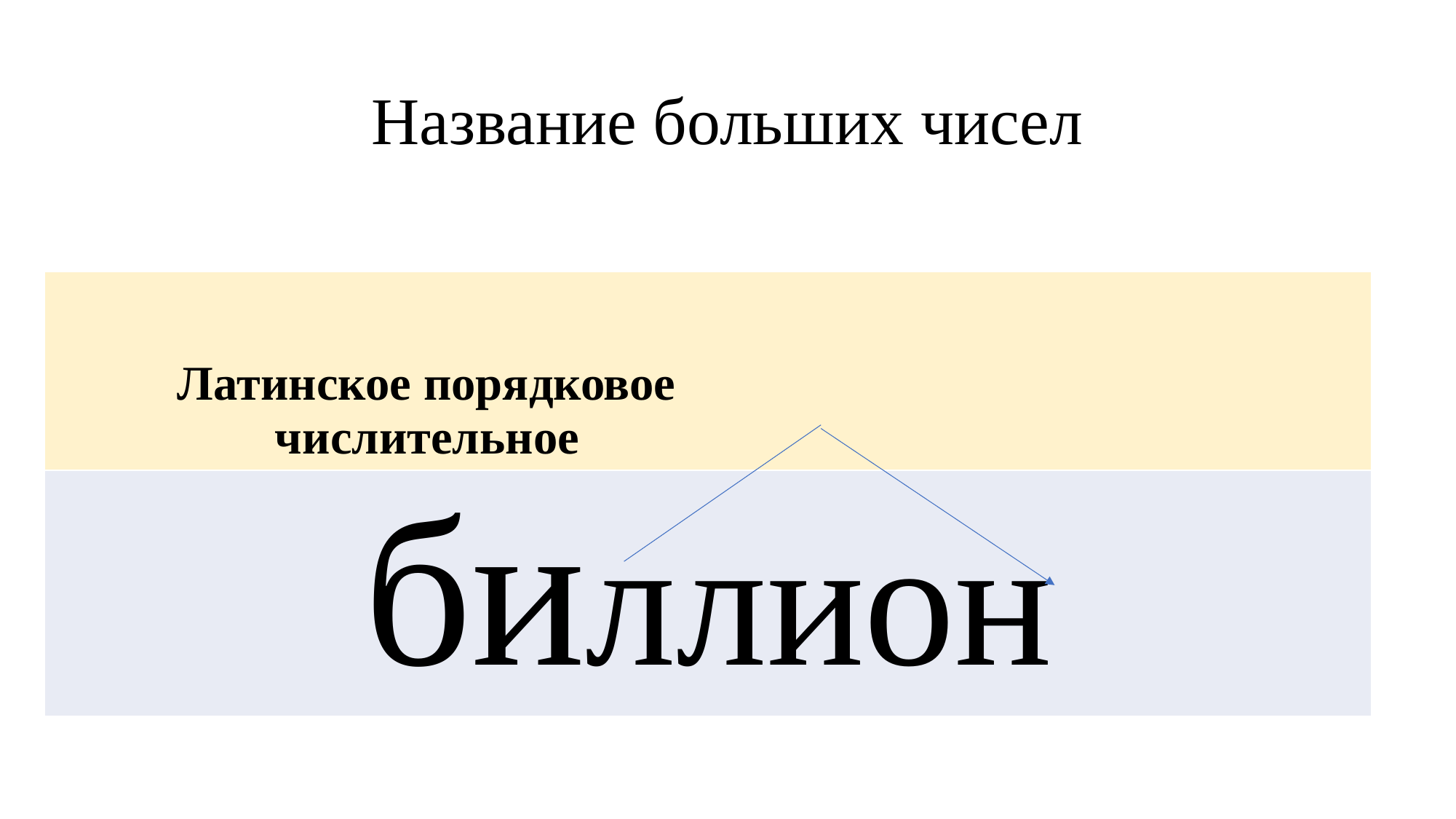

# Название больших чисел
|  |
| --- |
| Латинское порядковое числительное |
| биллион |